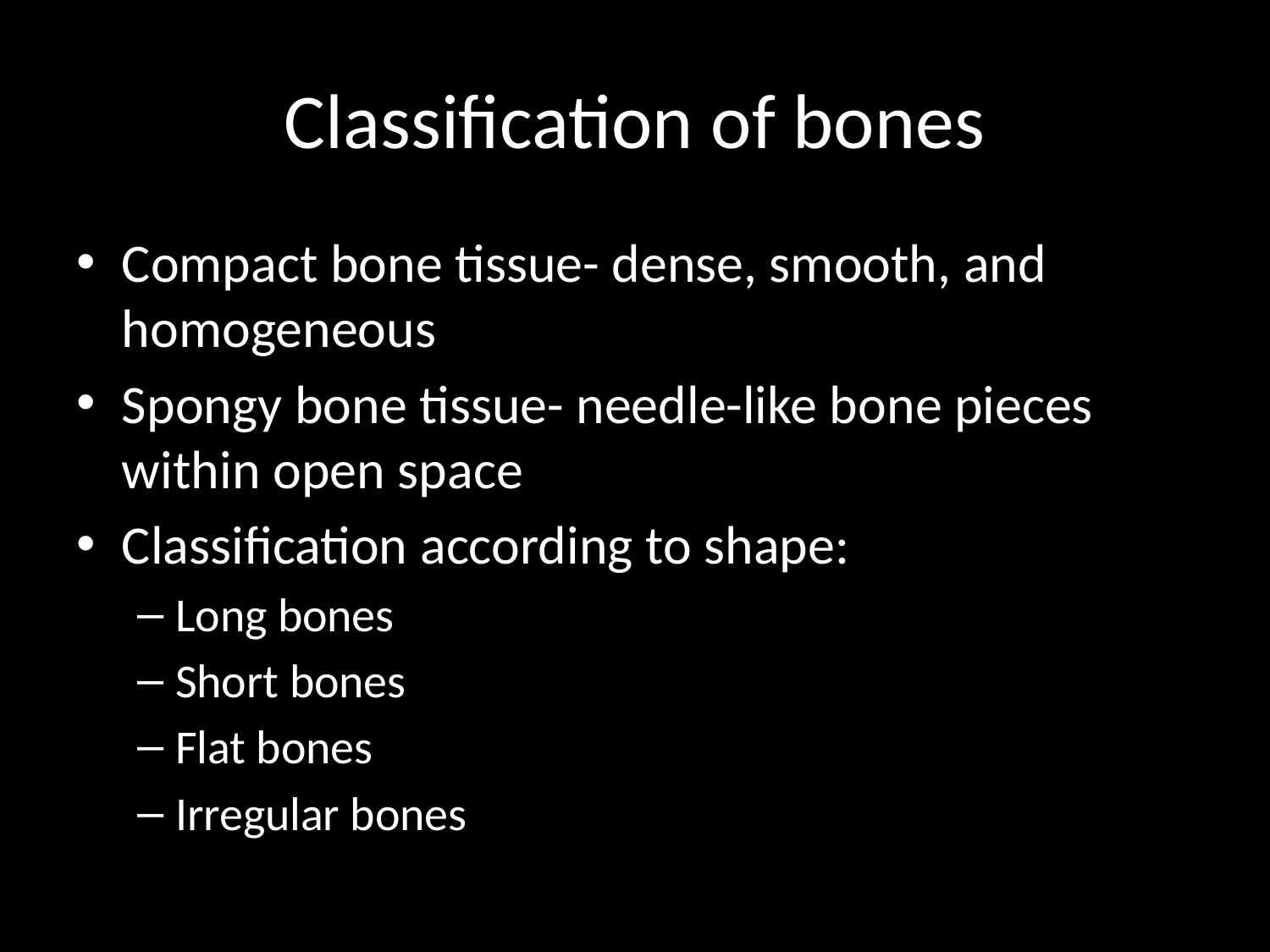

# Classification of bones
Compact bone tissue- dense, smooth, and homogeneous
Spongy bone tissue- needle-like bone pieces within open space
Classification according to shape:
Long bones
Short bones
Flat bones
Irregular bones